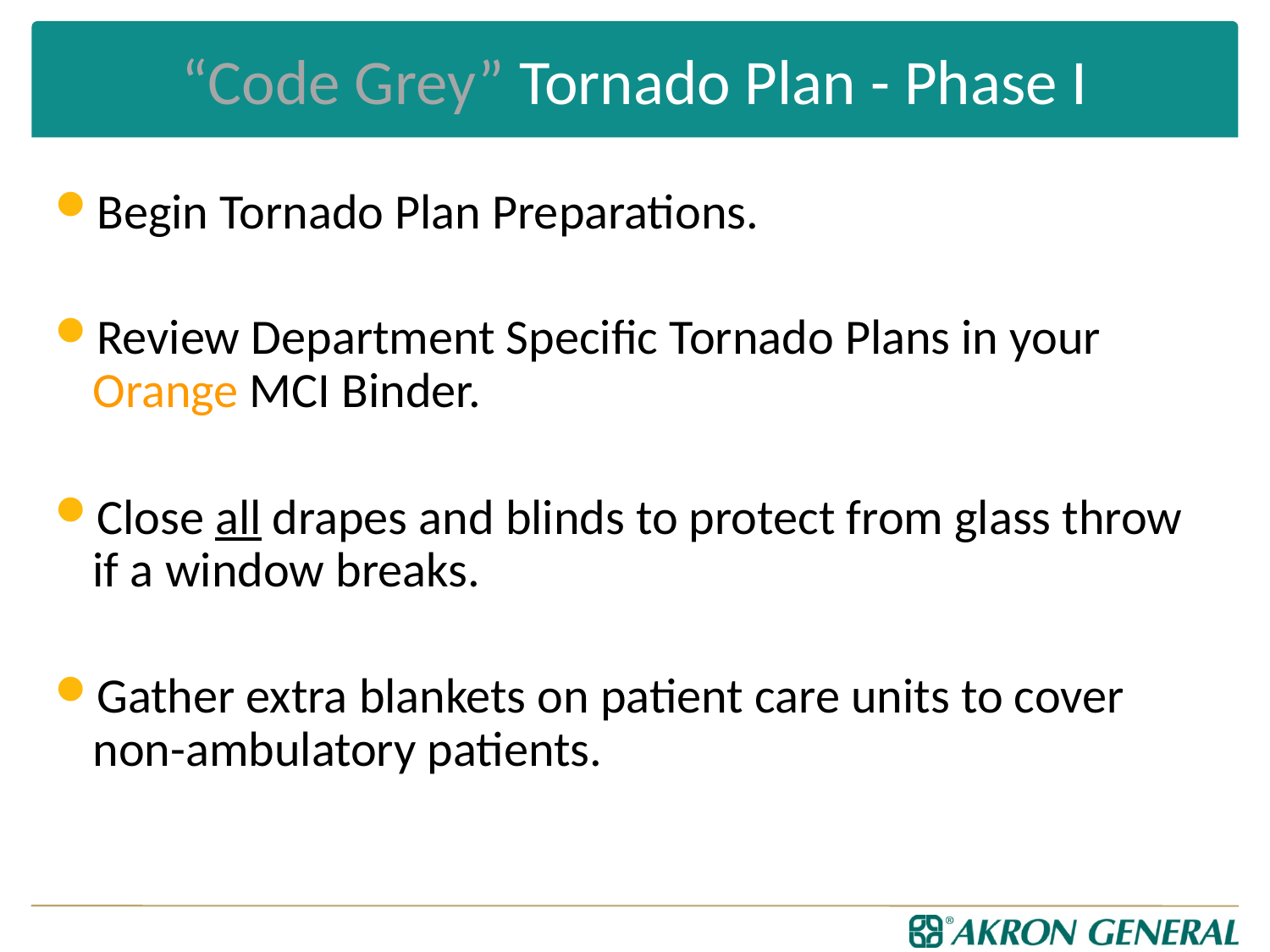

# “Code Grey” Tornado Plan - Phase I
Begin Tornado Plan Preparations.

Review Department Specific Tornado Plans in your Orange MCI Binder.

Close all drapes and blinds to protect from glass throw if a window breaks.

Gather extra blankets on patient care units to cover non-ambulatory patients.